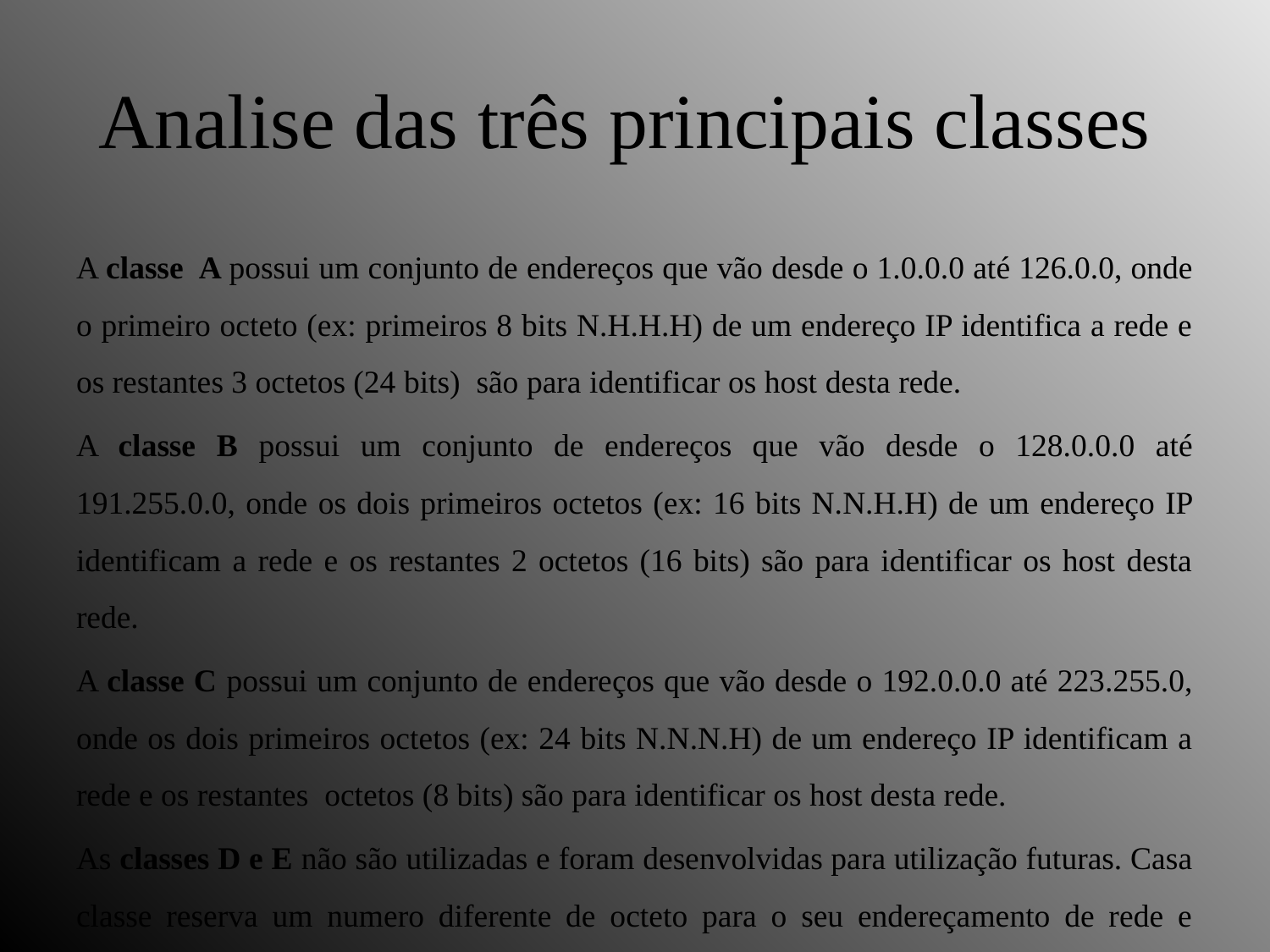

# Analise das três principais classes
A classe  A possui um conjunto de endereços que vão desde o 1.0.0.0 até 126.0.0, onde o primeiro octeto (ex: primeiros 8 bits N.H.H.H) de um endereço IP identifica a rede e os restantes 3 octetos (24 bits)  são para identificar os host desta rede.
A classe B possui um conjunto de endereços que vão desde o 128.0.0.0 até 191.255.0.0, onde os dois primeiros octetos (ex: 16 bits N.N.H.H) de um endereço IP identificam a rede e os restantes 2 octetos (16 bits) são para identificar os host desta rede.
A classe C possui um conjunto de endereços que vão desde o 192.0.0.0 até 223.255.0, onde os dois primeiros octetos (ex: 24 bits N.N.N.H) de um endereço IP identificam a rede e os restantes  octetos (8 bits) são para identificar os host desta rede.
As classes D e E não são utilizadas e foram desenvolvidas para utilização futuras. Casa classe reserva um numero diferente de octeto para o seu endereçamento de rede e diferenciam pequenas, medias e grandes redes.